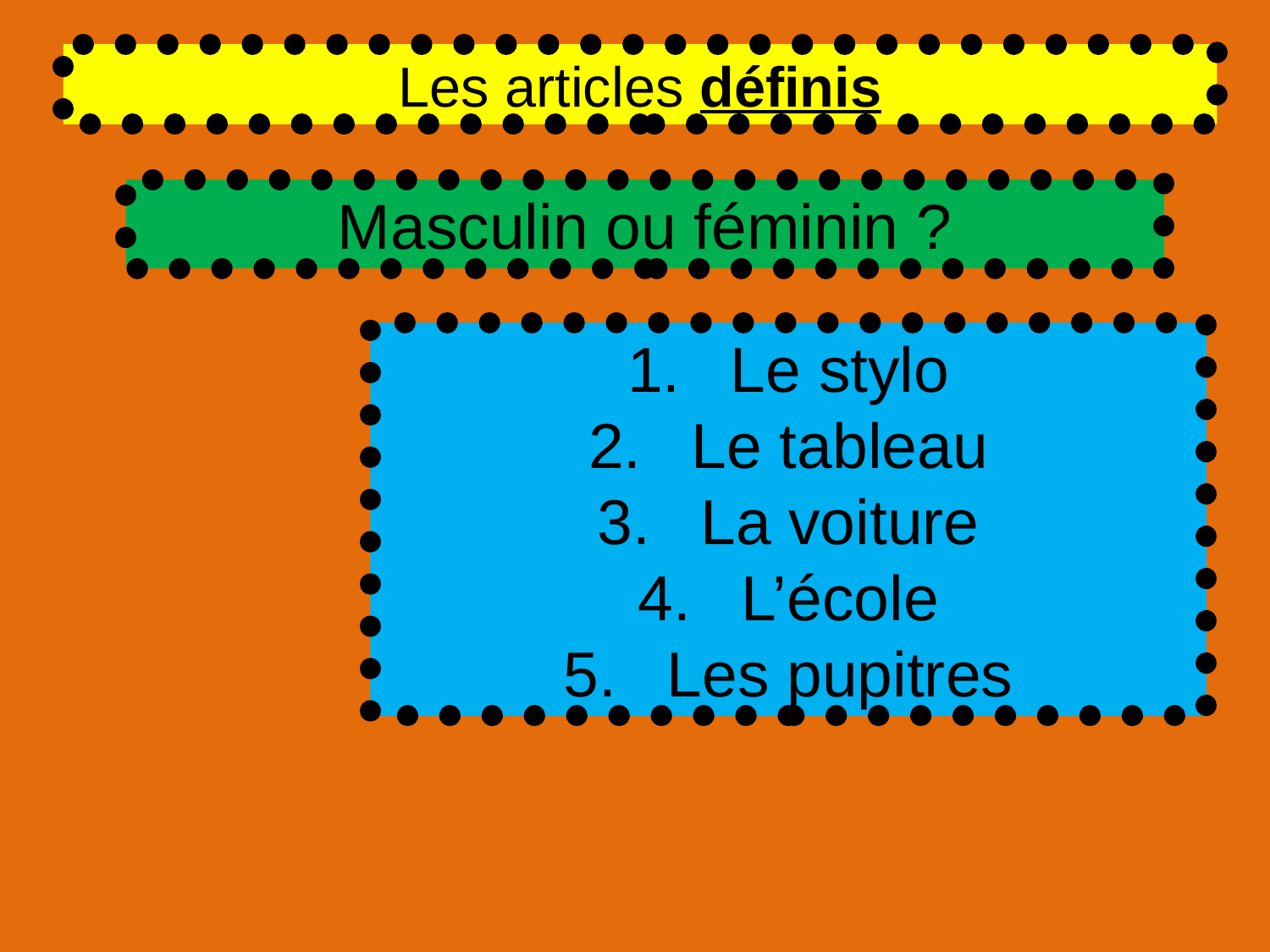

Les articles définis
Masculin ou féminin ?
Le stylo
Le tableau
La voiture
L’école
Les pupitres